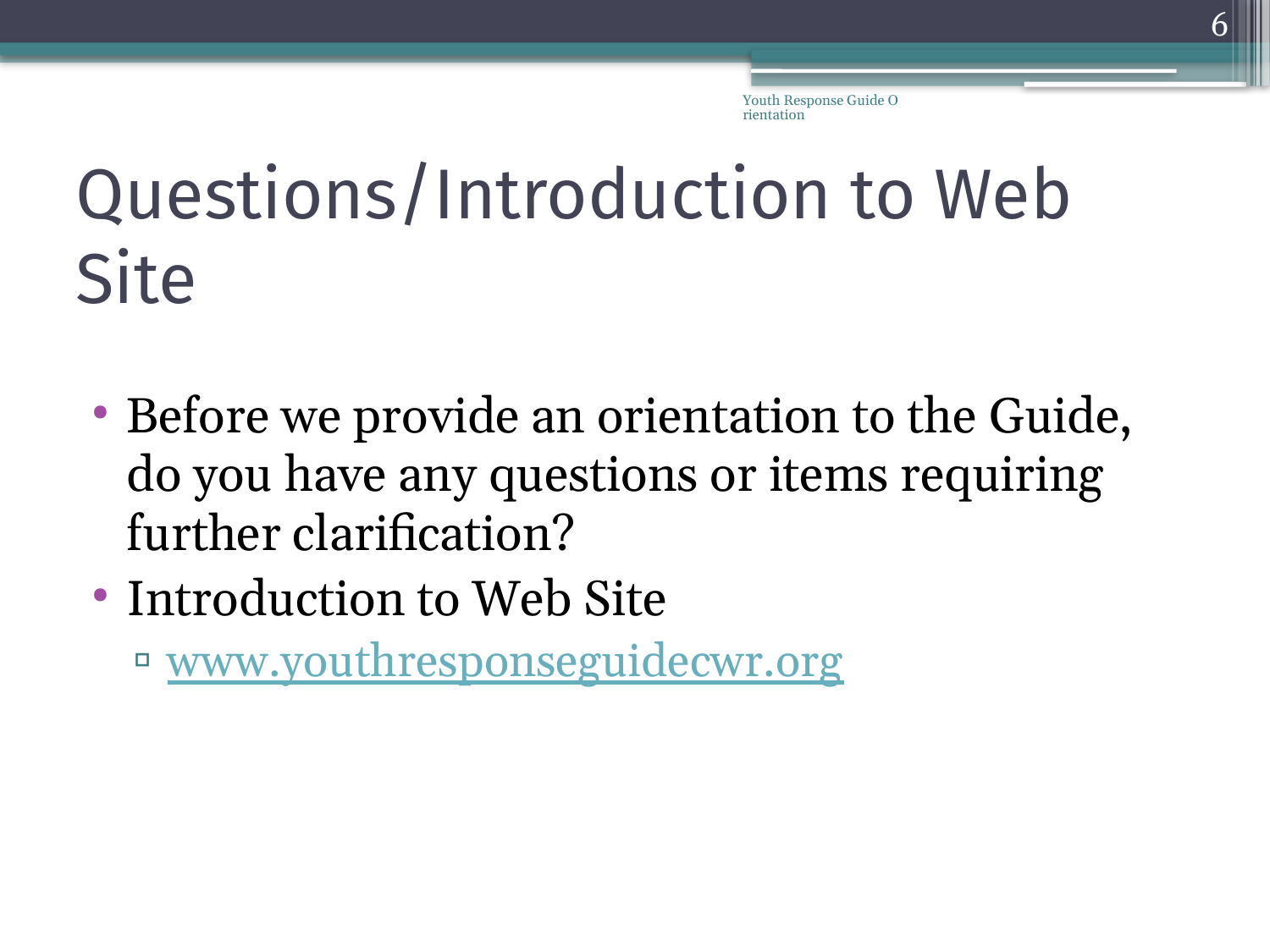

6
Youth Response Guide Orientation
# Questions/Introduction to Web Site

Before we provide an orientation to the Guide, do you have any questions or items requiring further clarification?
Introduction to Web Site
www.youthresponseguidecwr.org